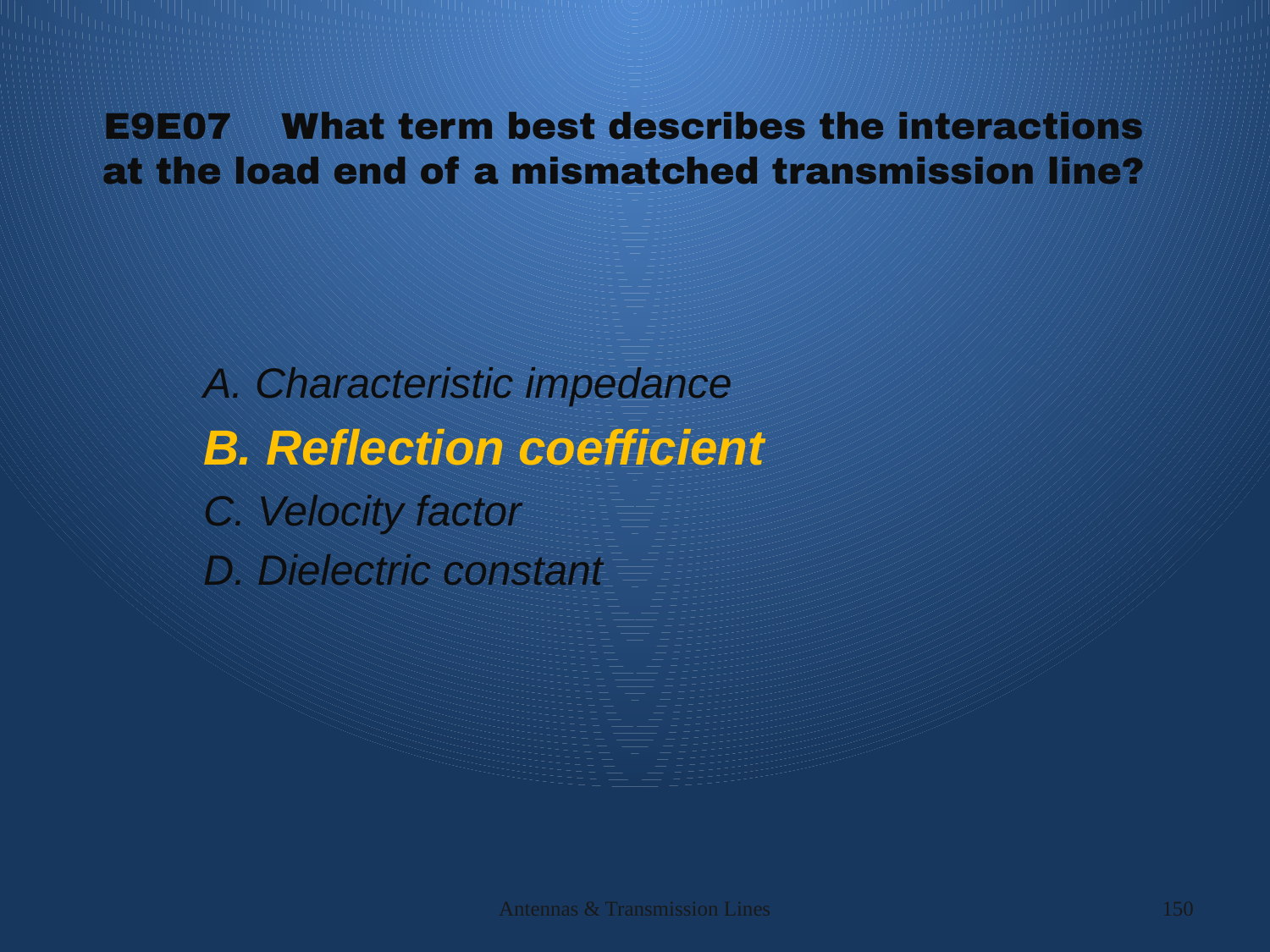

# E9E07    What term best describes the interactions at the load end of a mismatched transmission line?
A. Characteristic impedance
B. Reflection coefficient
C. Velocity factor
D. Dielectric constant
Antennas & Transmission Lines
150